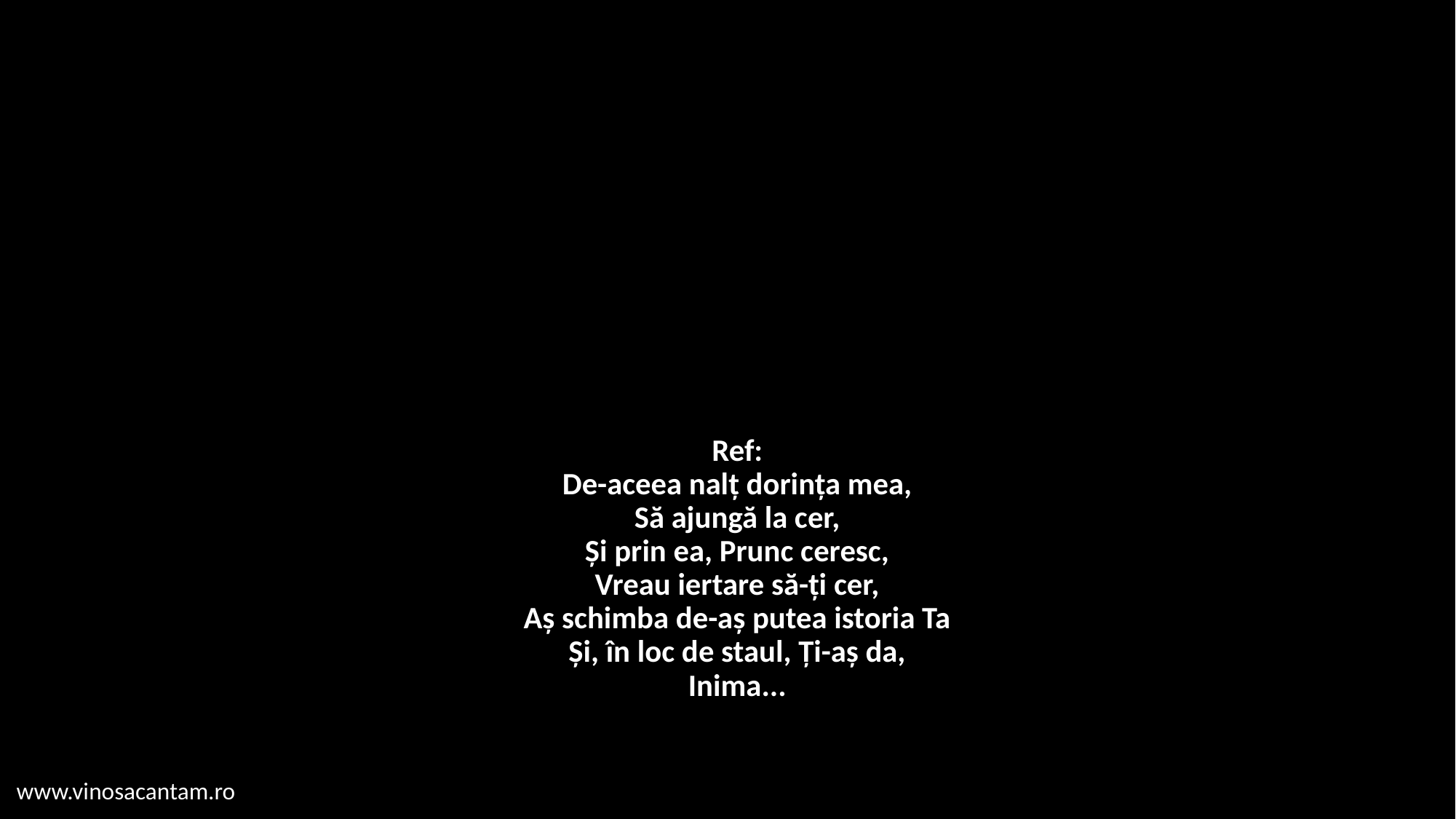

# Ref: De-aceea nalț dorința mea, Să ajungă la cer, Și prin ea, Prunc ceresc, Vreau iertare să-ți cer, Aș schimba de-aș putea istoria Ta Și, în loc de staul, Ți-aș da, Inima...
www.vinosacantam.ro